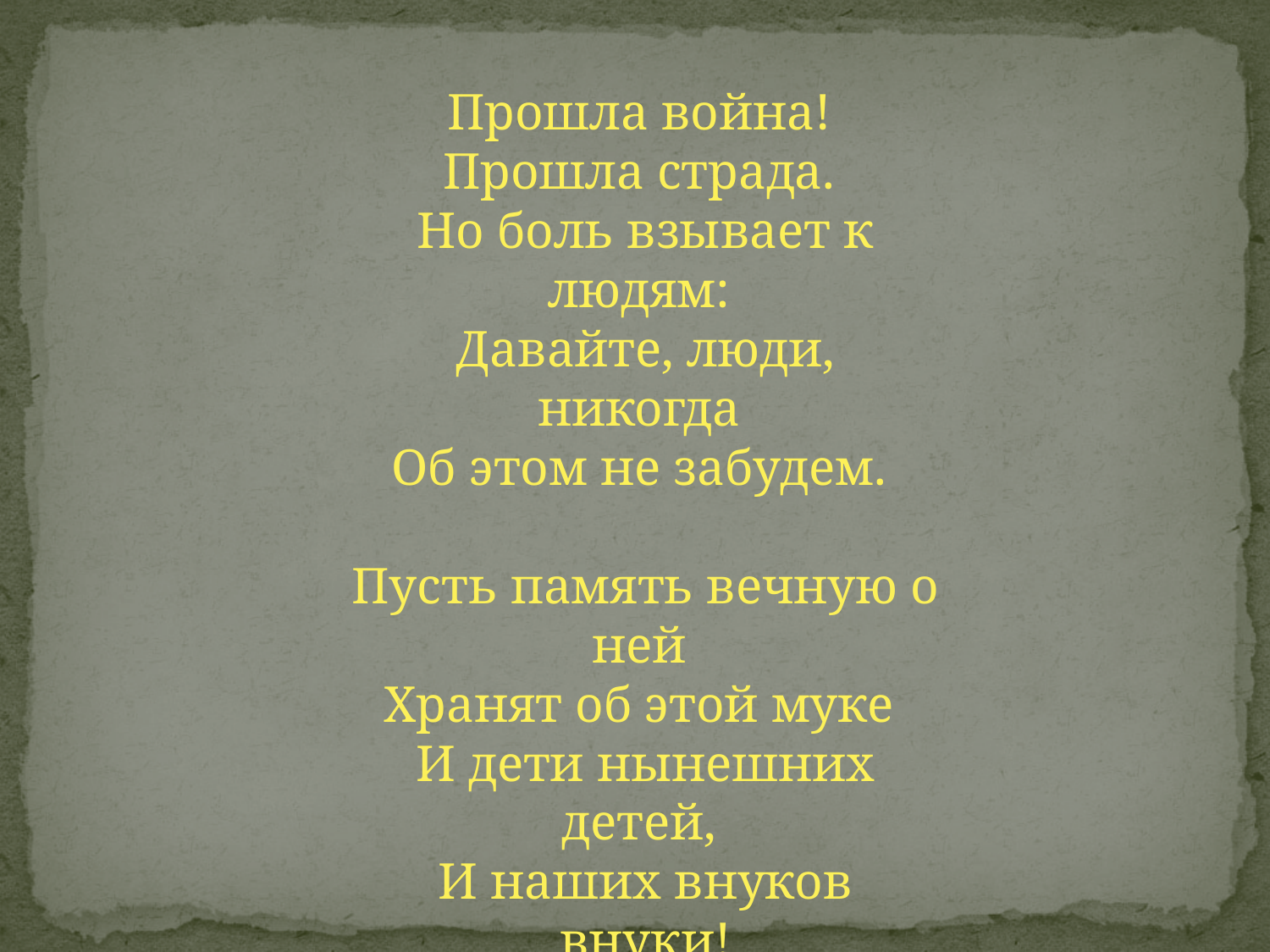

Прошла война!
Прошла страда.
Но боль взывает к людям:
Давайте, люди, никогда
Об этом не забудем.

Пусть память вечную о ней
Хранят об этой муке
И дети нынешних детей,
И наших внуков внуки!